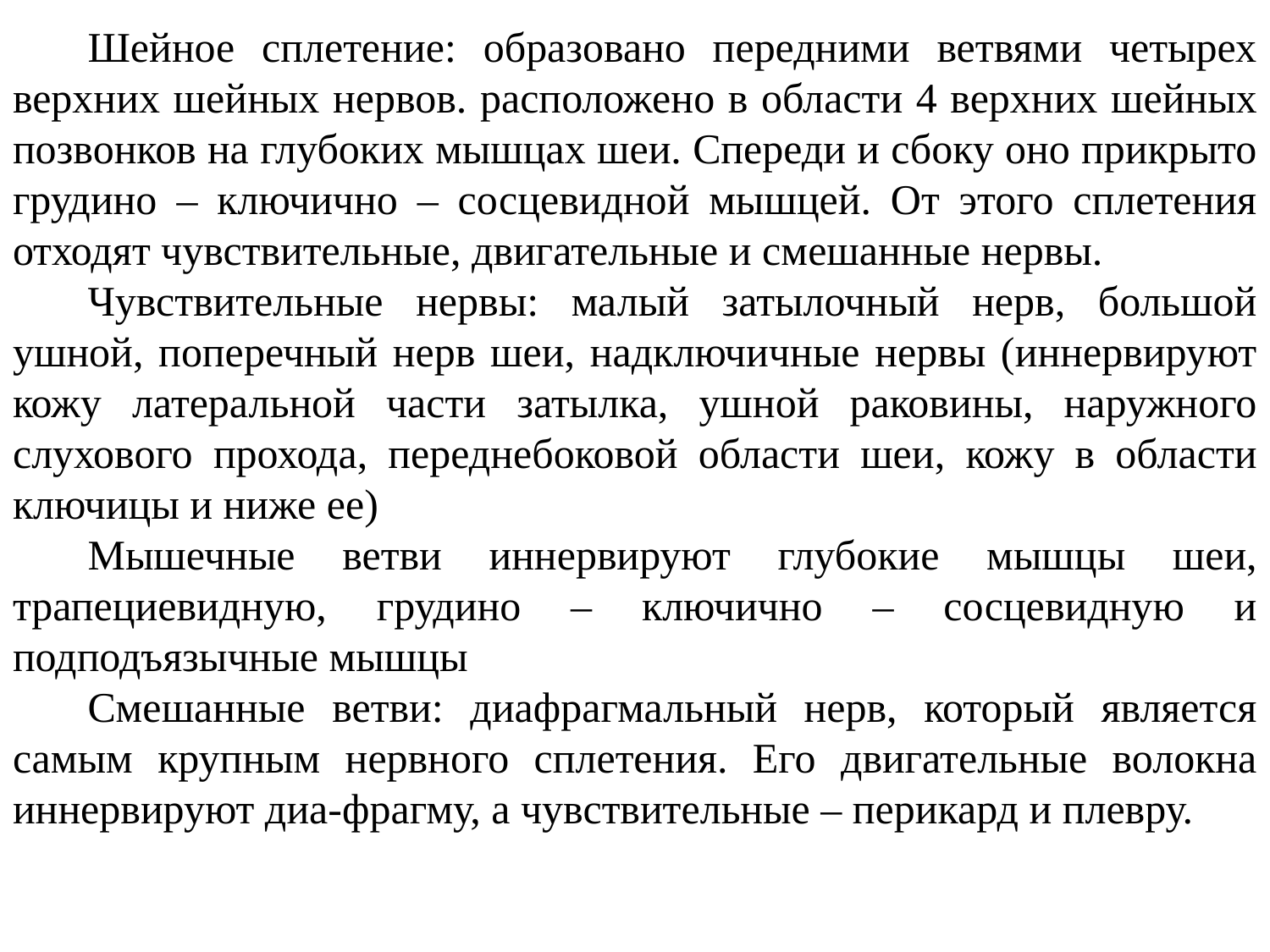

Шейное сплетение: образовано передними ветвями четырех верхних шейных нервов. расположено в области 4 верхних шейных позвонков на глубоких мышцах шеи. Спереди и сбоку оно прикрыто грудино – ключично – сосцевидной мышцей. От этого сплетения отходят чувствительные, двигательные и смешанные нервы.
Чувствительные нервы: малый затылочный нерв, большой ушной, поперечный нерв шеи, надключичные нервы (иннервируют кожу латеральной части затылка, ушной раковины, наружного слухового прохода, переднебоковой области шеи, кожу в области ключицы и ниже ее)
Мышечные ветви иннервируют глубокие мышцы шеи, трапециевидную, грудино – ключично – сосцевидную и подподъязычные мышцы
Смешанные ветви: диафрагмальный нерв, который является самым крупным нервного сплетения. Его двигательные волокна иннервируют диа-фрагму, а чувствительные – перикард и плевру.